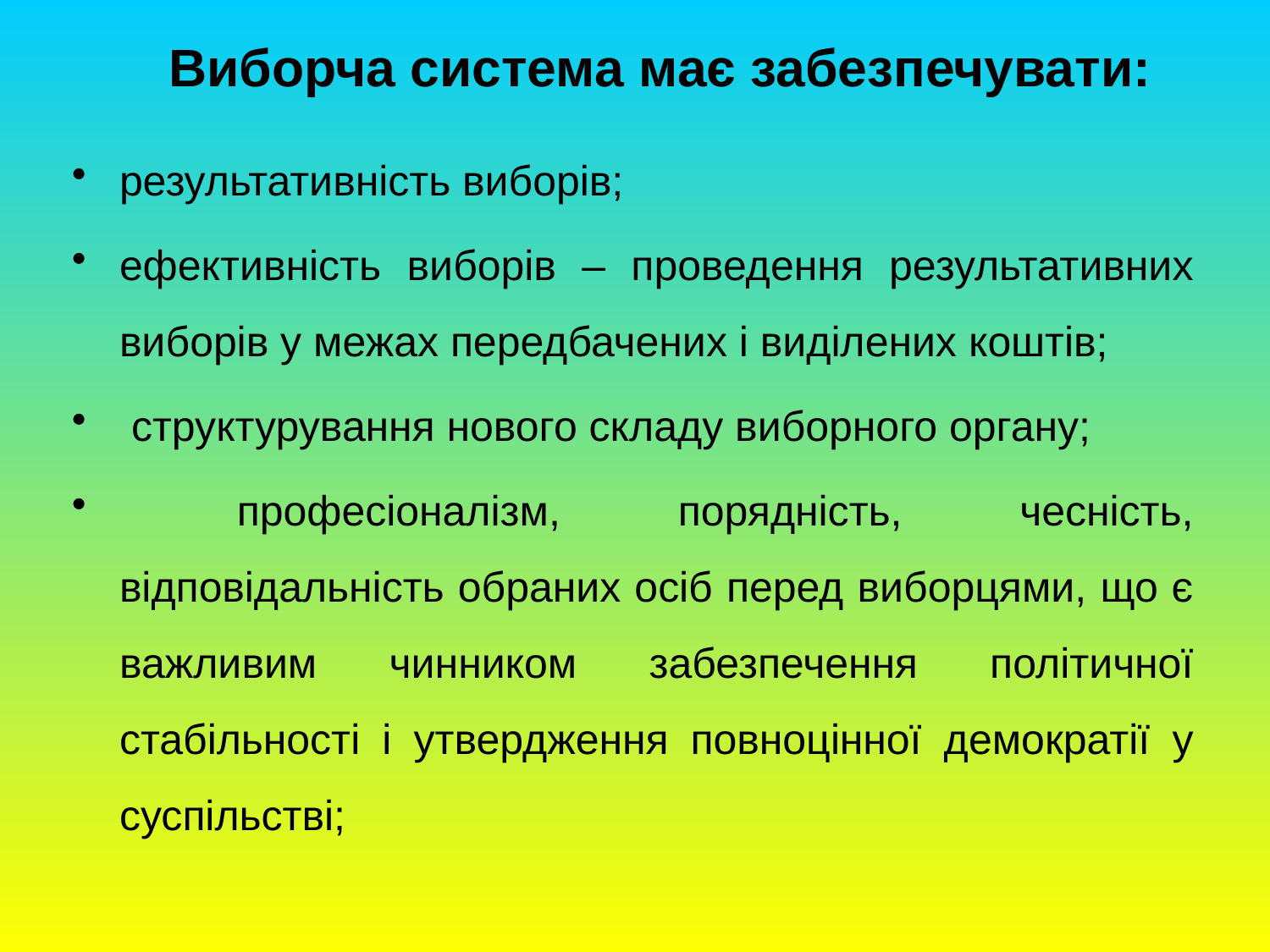

# Виборча система має забезпечувати:
результативність виборів;
ефективність виборів – проведення результативних виборів у межах передбачених і виділених коштів;
 структурування нового складу виборного органу;
 професіоналізм, порядність, чесність, відповідальність обраних осіб перед виборцями, що є важливим чинником забезпечення політичної стабільності і утвердження повноцінної демократії у суспільстві;